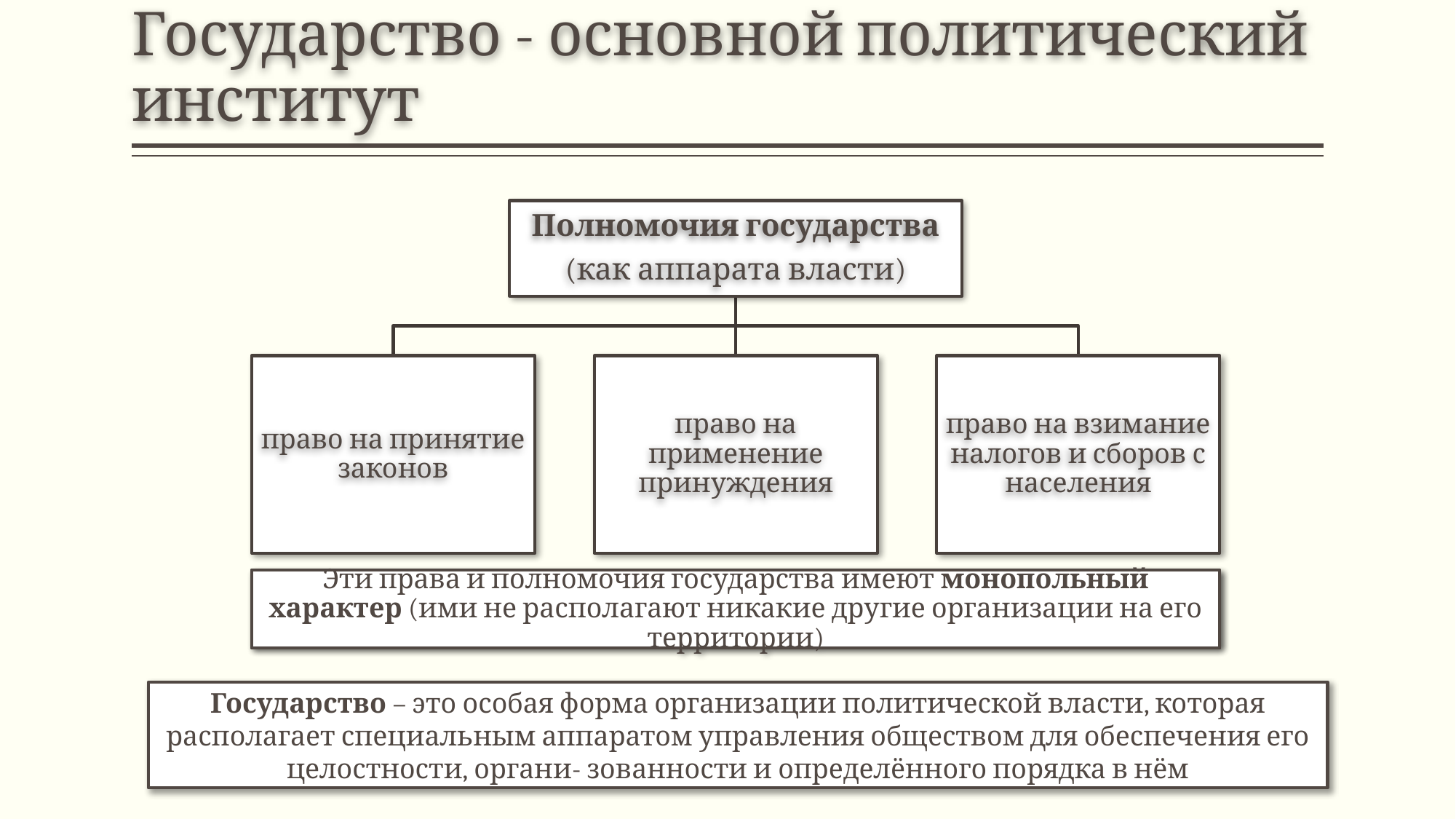

# Государство - основной политический институт

Полномочия государства
(как аппарата власти)

право на принятие законов

право на применение принуждения

право на взимание налогов и сборов с населения

Эти права и полномочия государства имеют монопольный характер (ими не располагают никакие другие организации на его территории)
Государство – это особая форма организации политической власти, которая располагает специальным аппаратом управления обществом для обеспечения его целостности, органи- зованности и определённого порядка в нём